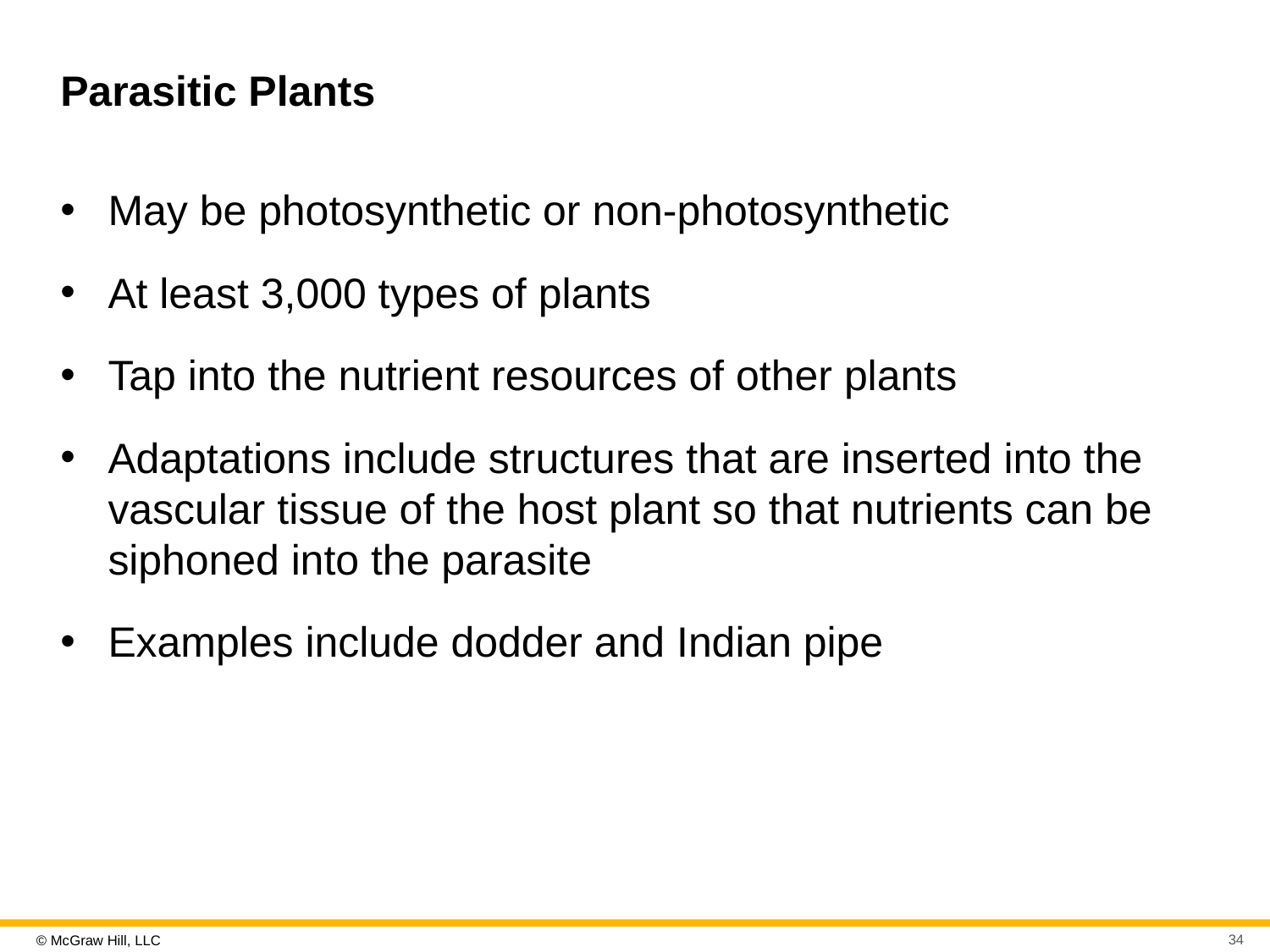

# Parasitic Plants
May be photosynthetic or non-photosynthetic
At least 3,000 types of plants
Tap into the nutrient resources of other plants
Adaptations include structures that are inserted into the vascular tissue of the host plant so that nutrients can be siphoned into the parasite
Examples include dodder and Indian pipe
34